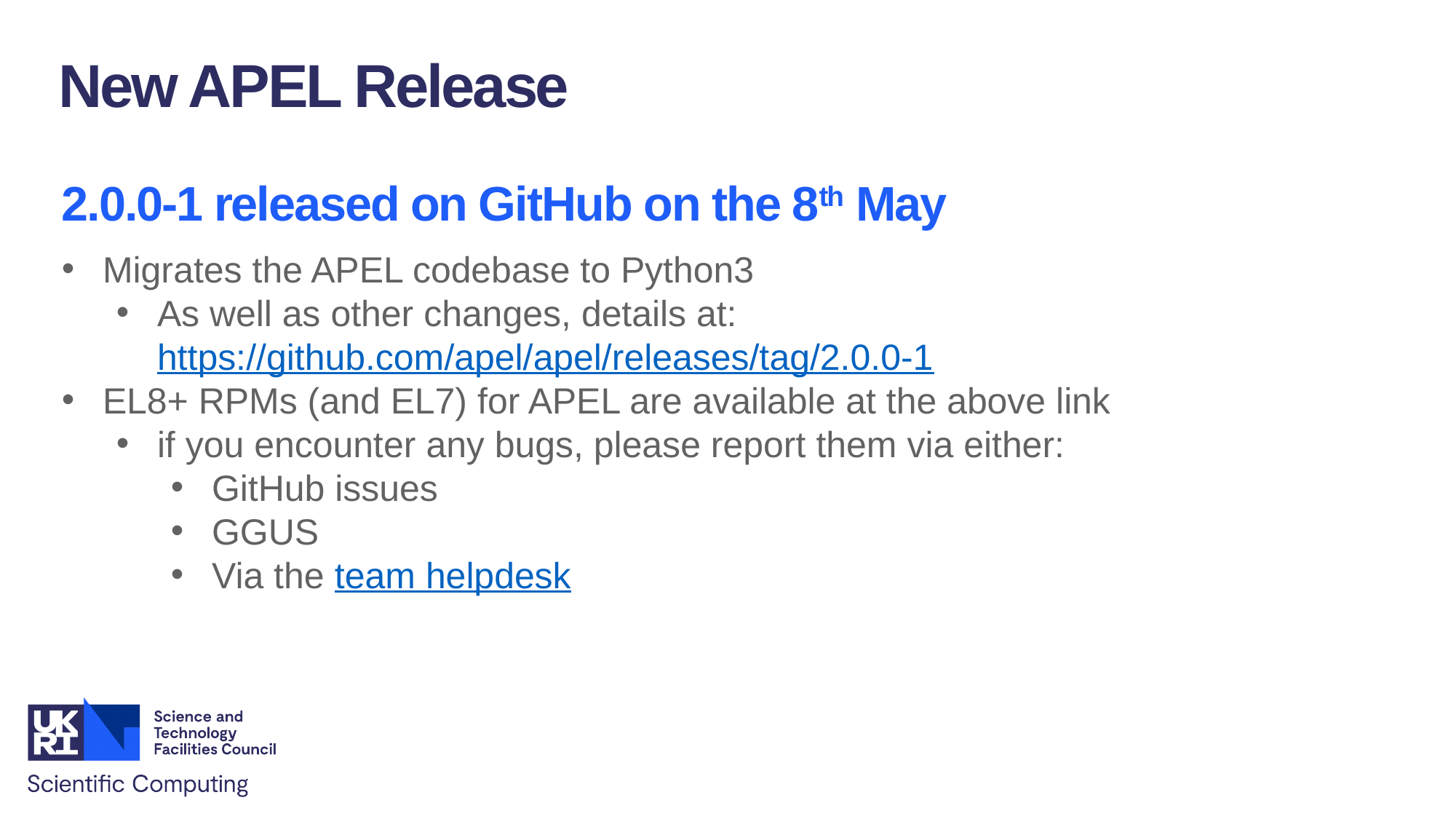

New APEL Release
2.0.0-1 released on GitHub on the 8th May
Migrates the APEL codebase to Python3
As well as other changes, details at: https://github.com/apel/apel/releases/tag/2.0.0-1
EL8+ RPMs (and EL7) for APEL are available at the above link
if you encounter any bugs, please report them via either:
GitHub issues
GGUS
Via the team helpdesk